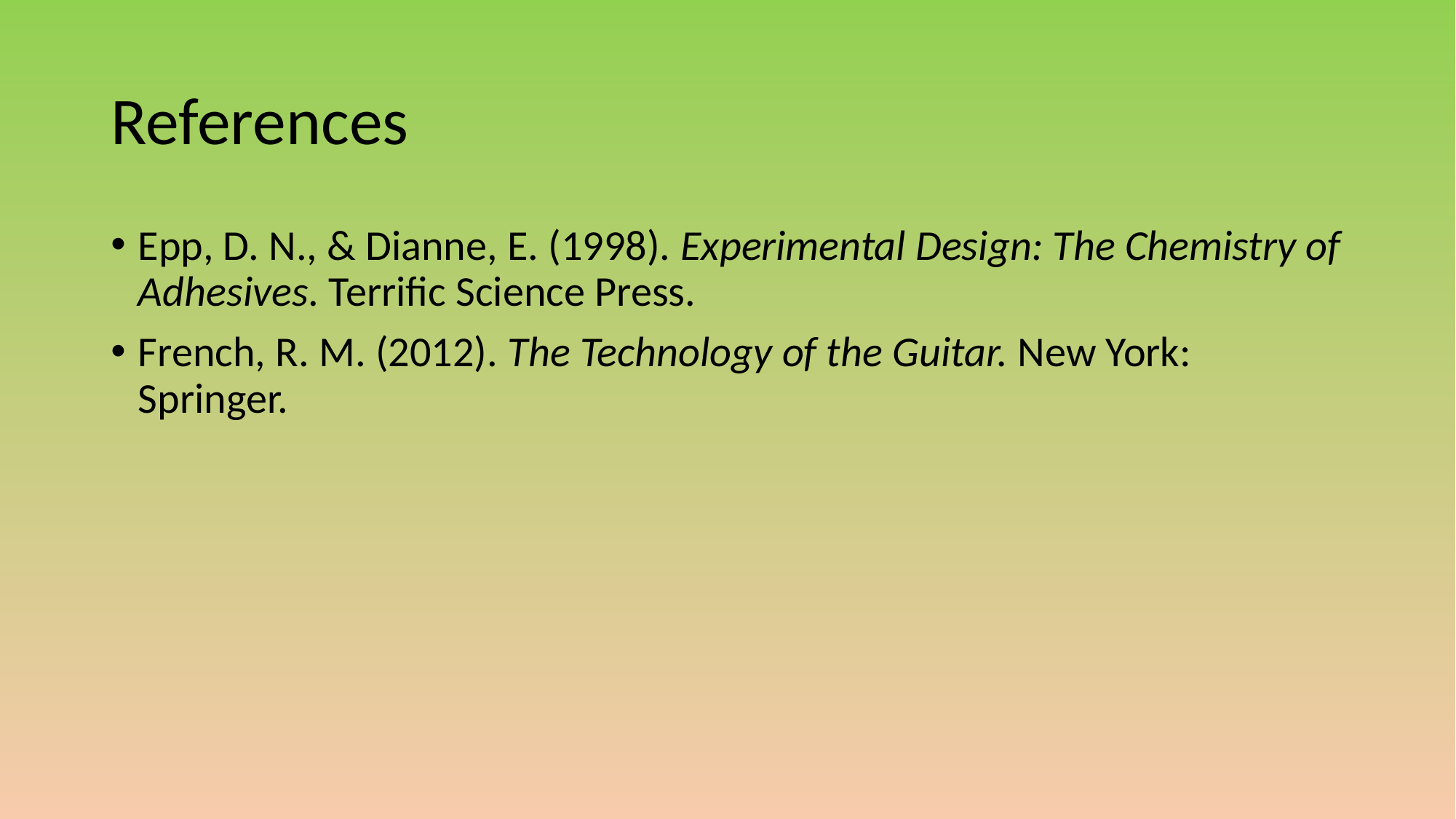

# References
Epp, D. N., & Dianne, E. (1998). Experimental Design: The Chemistry of Adhesives. Terrific Science Press.
French, R. M. (2012). The Technology of the Guitar. New York: Springer.